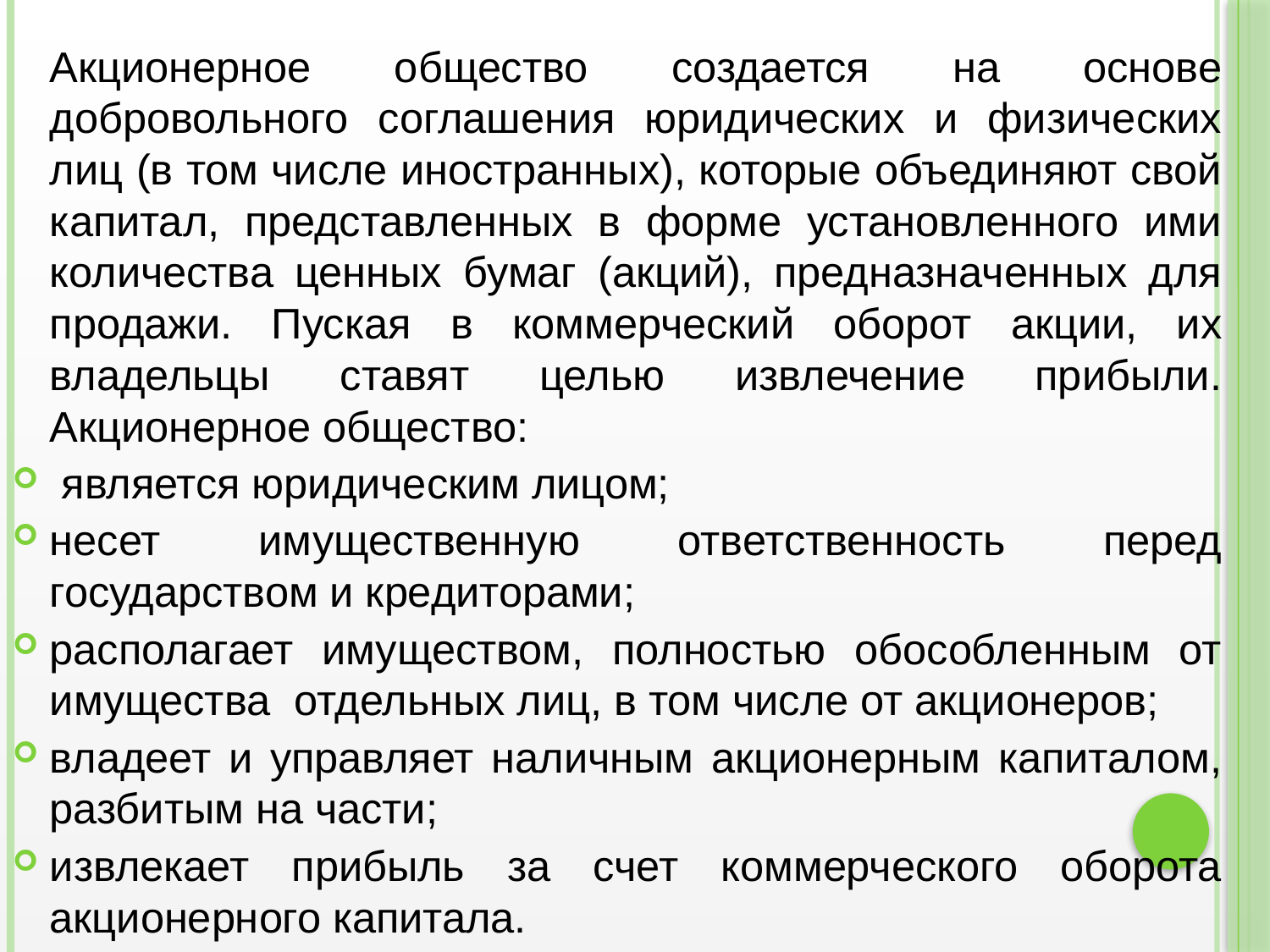

Акционерное общество создается на основе добровольного соглашения юридических и физических лиц (в том числе иностранных), которые объединяют свой капитал, представленных в форме установленного ими количества ценных бумаг (акций), предназначенных для продажи. Пуская в коммерческий оборот акции, их владельцы ставят целью извлечение прибыли. Акционерное общество:
 является юридическим лицом;
несет имущественную ответственность перед государством и кредиторами;
располагает имуществом, полностью обособленным от имущества  отдельных лиц, в том числе от акционеров;
владеет и управляет наличным акционерным капиталом, разбитым на части;
извлекает прибыль за счет коммерческого оборота акционерного капитала.